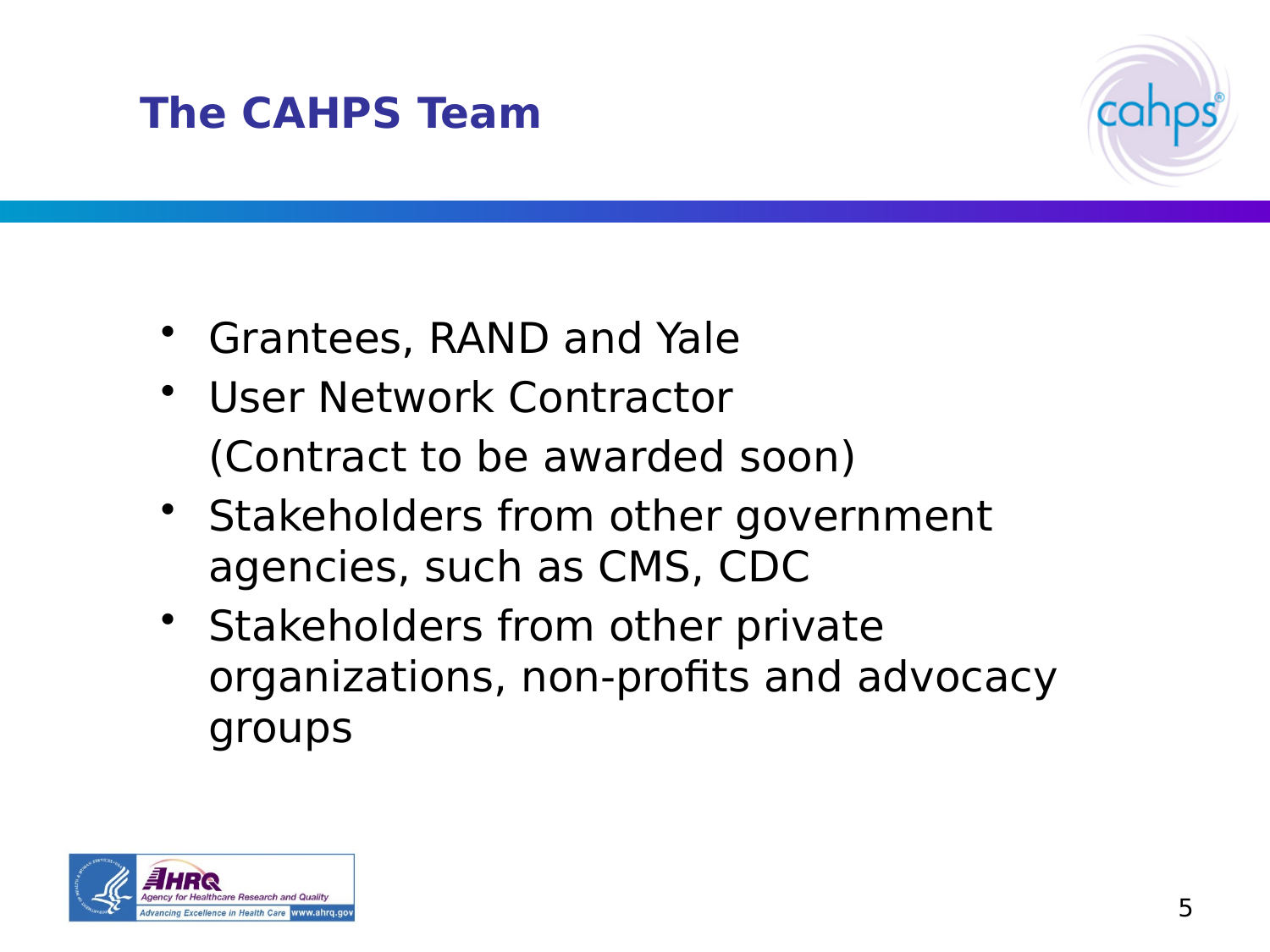

# The CAHPS Team

Grantees, RAND and Yale
User Network Contractor
	(Contract to be awarded soon)
Stakeholders from other government agencies, such as CMS, CDC
Stakeholders from other private organizations, non-profits and advocacy groups

5